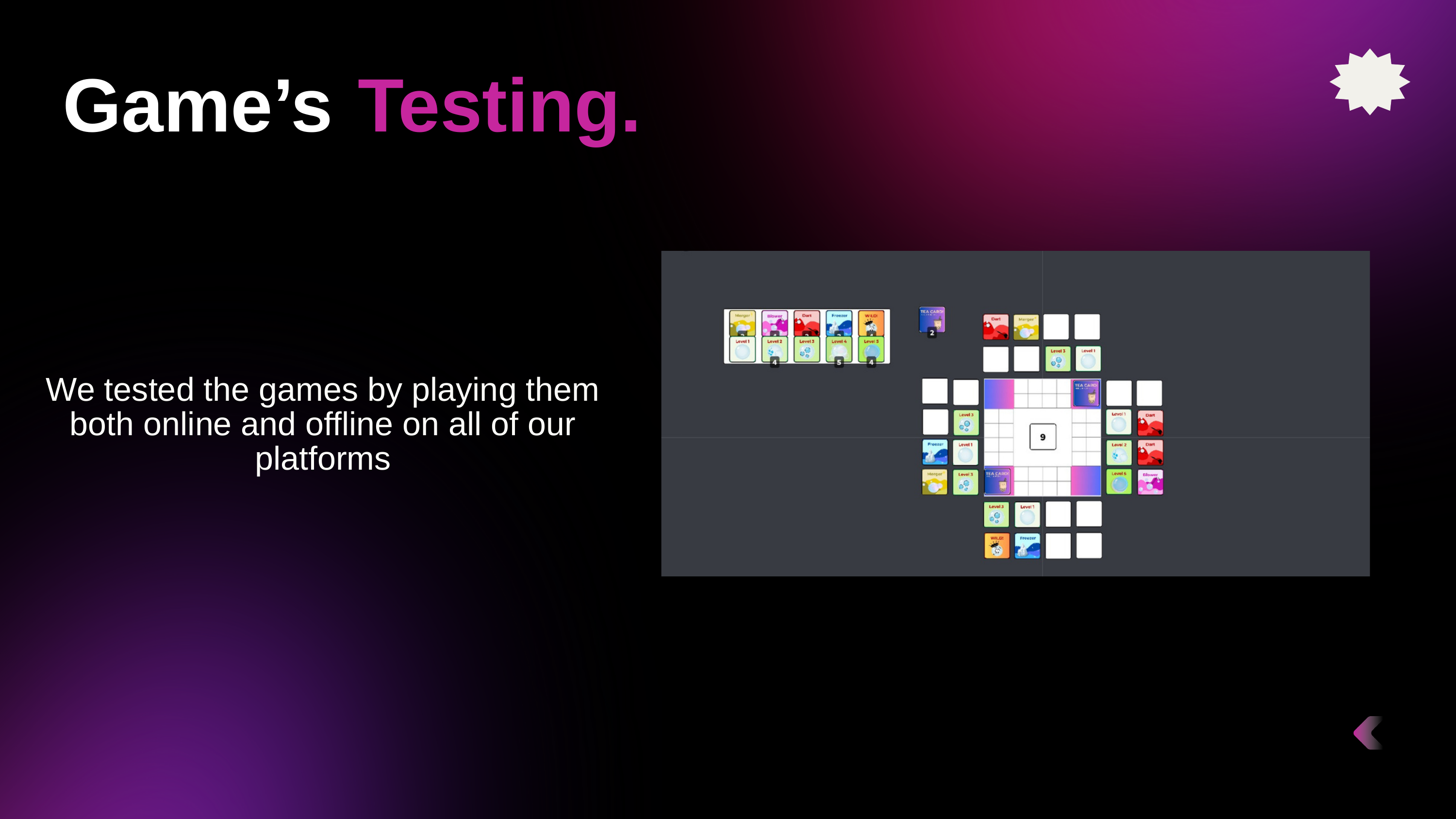

Testing.
Game’s

We tested the games by playing them both online and offline on all of our platforms